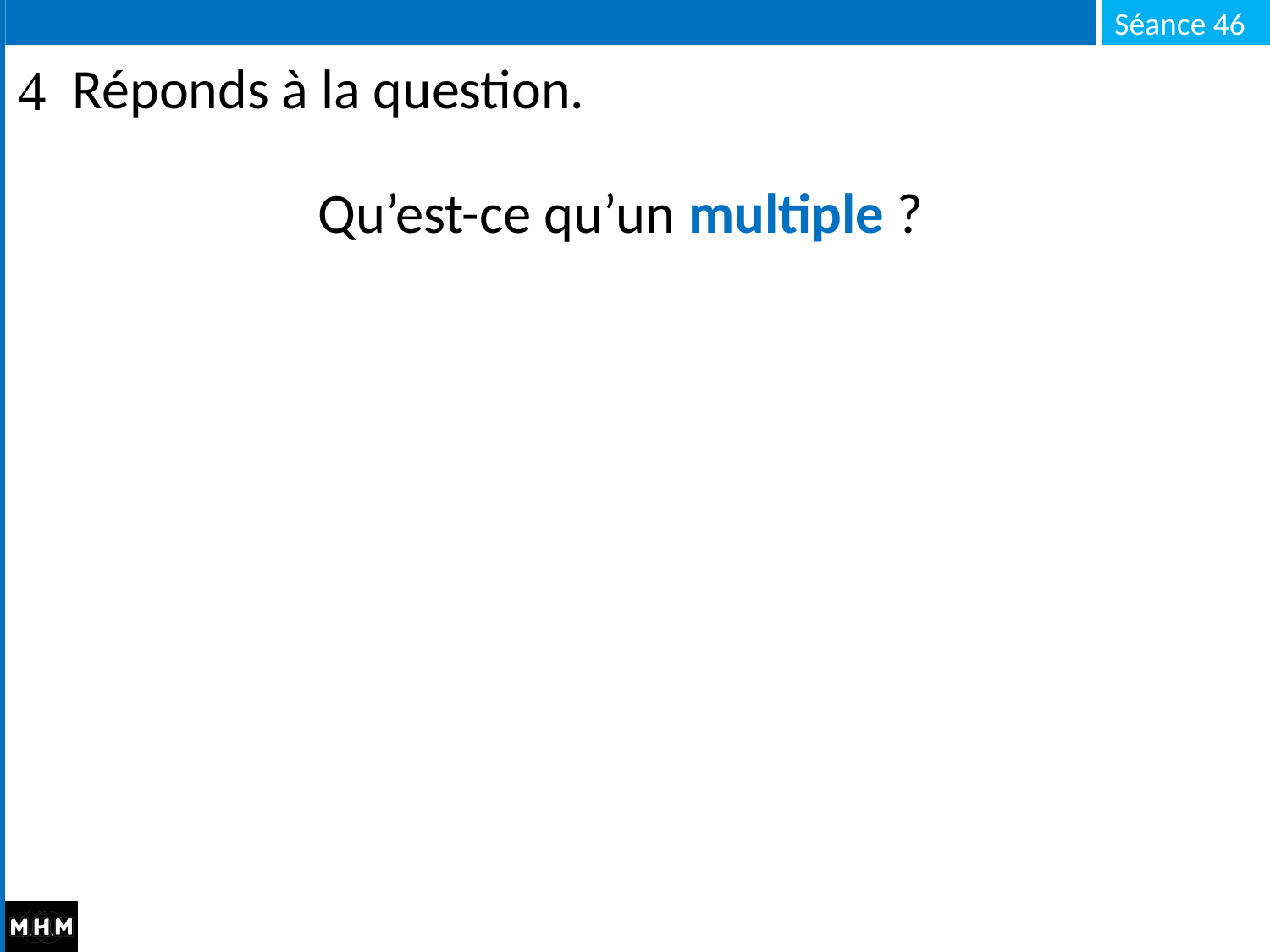

# Réponds à la question.
Qu’est-ce qu’un multiple ?